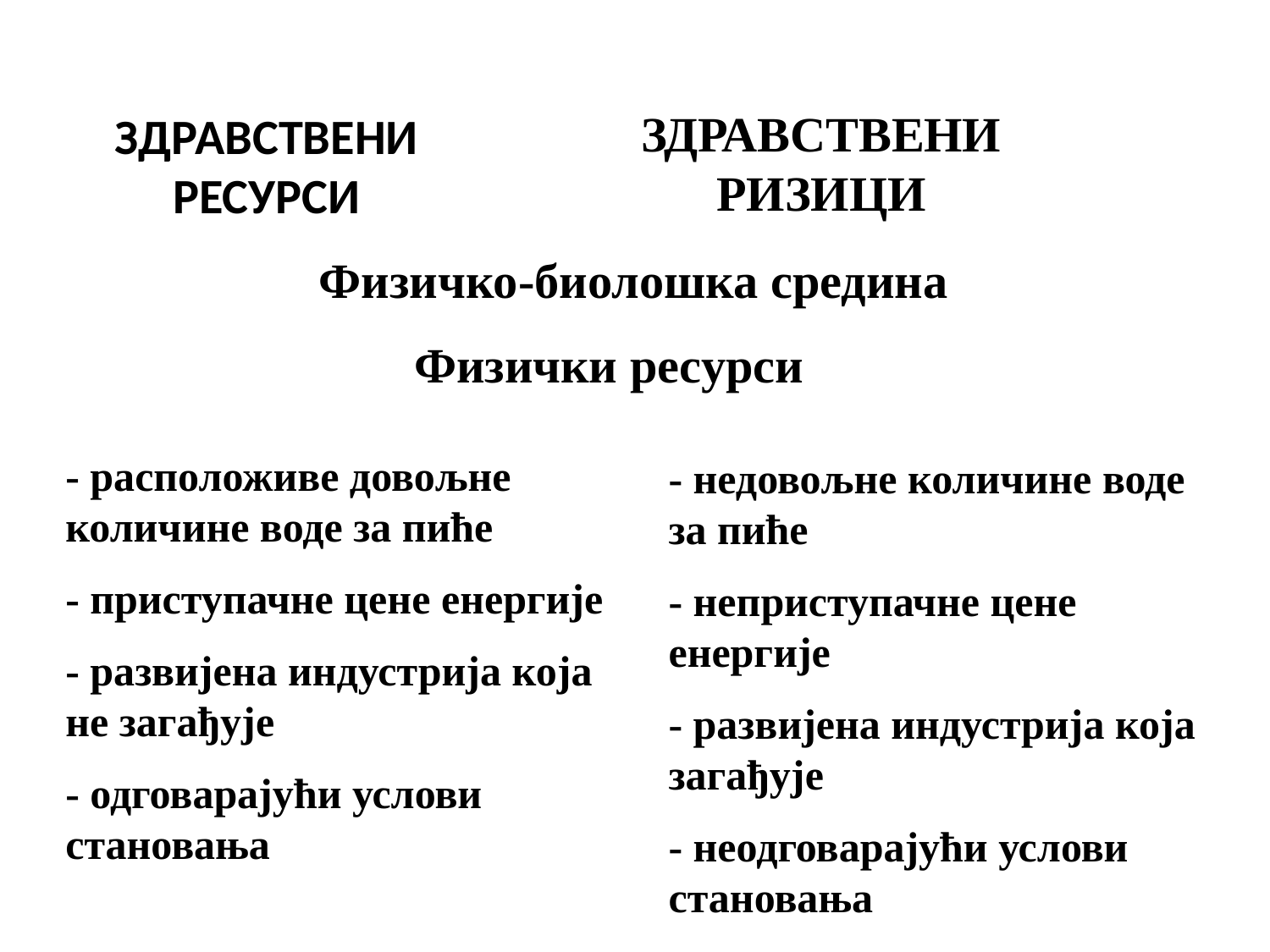

# ЗДРАВСТВЕНИ РЕСУРСИ
ЗДРАВСТВЕНИ РИЗИЦИ
   Физичко-биолошка средина
	Физички ресурси
- расположиве довољне количине воде за пиће
- приступачне цене енергије
- развијена индустрија која не загађује
- одговарајући услови становања
- недовољне количине воде за пиће
- неприступачне цене енергије
- развијена индустрија која загађује
- неодговарајући услови становања